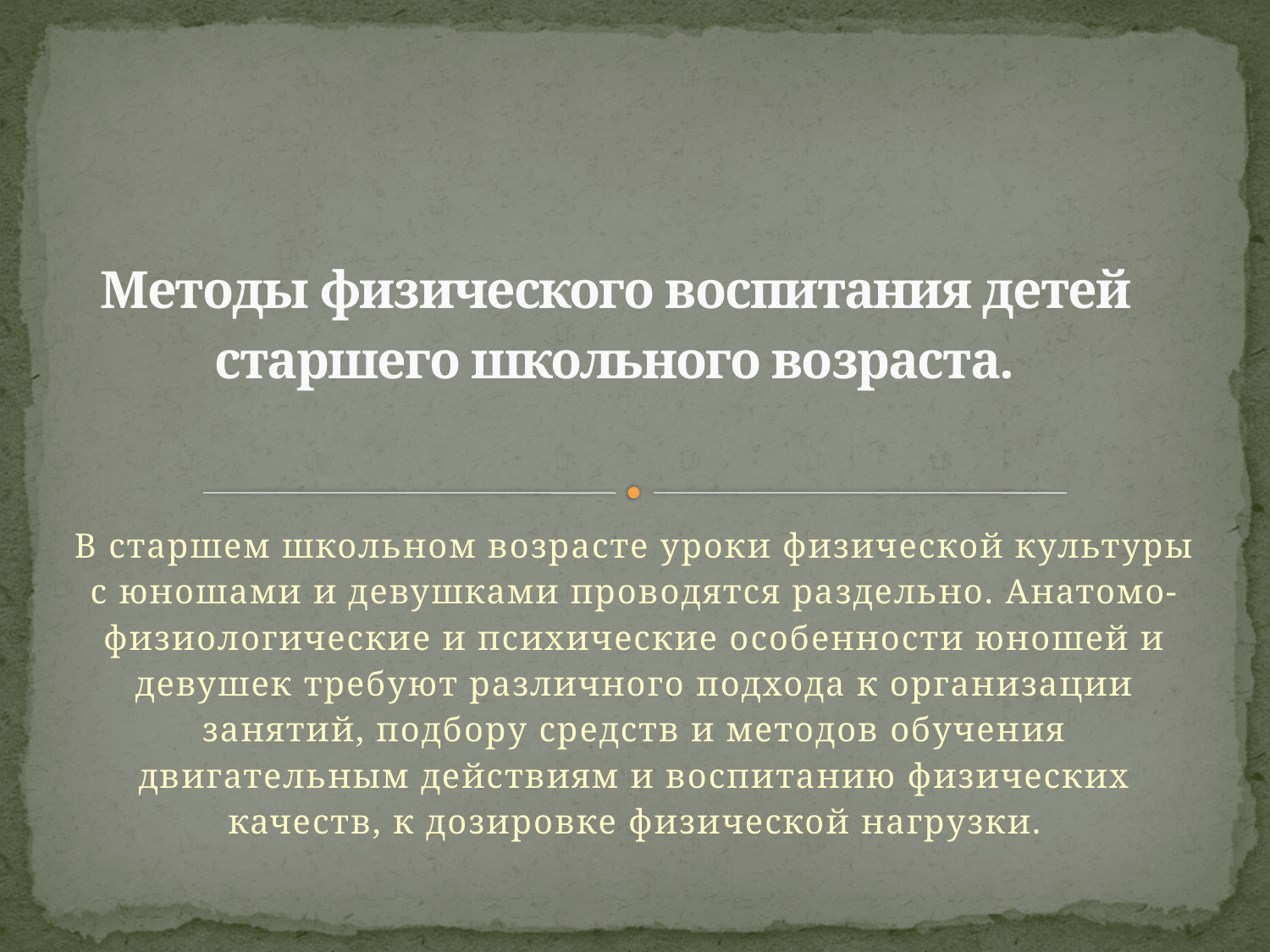

# Методы физического воспитания детей старшего школьного возраста.
В старшем школьном возрасте уроки физической культуры с юношами и девушками проводятся раздельно. Анатомо-физиологические и психические особенности юношей и девушек требуют различного подхода к организации занятий, подбору средств и методов обучения двигательным действиям и воспитанию физических качеств, к дозировке физической нагрузки.